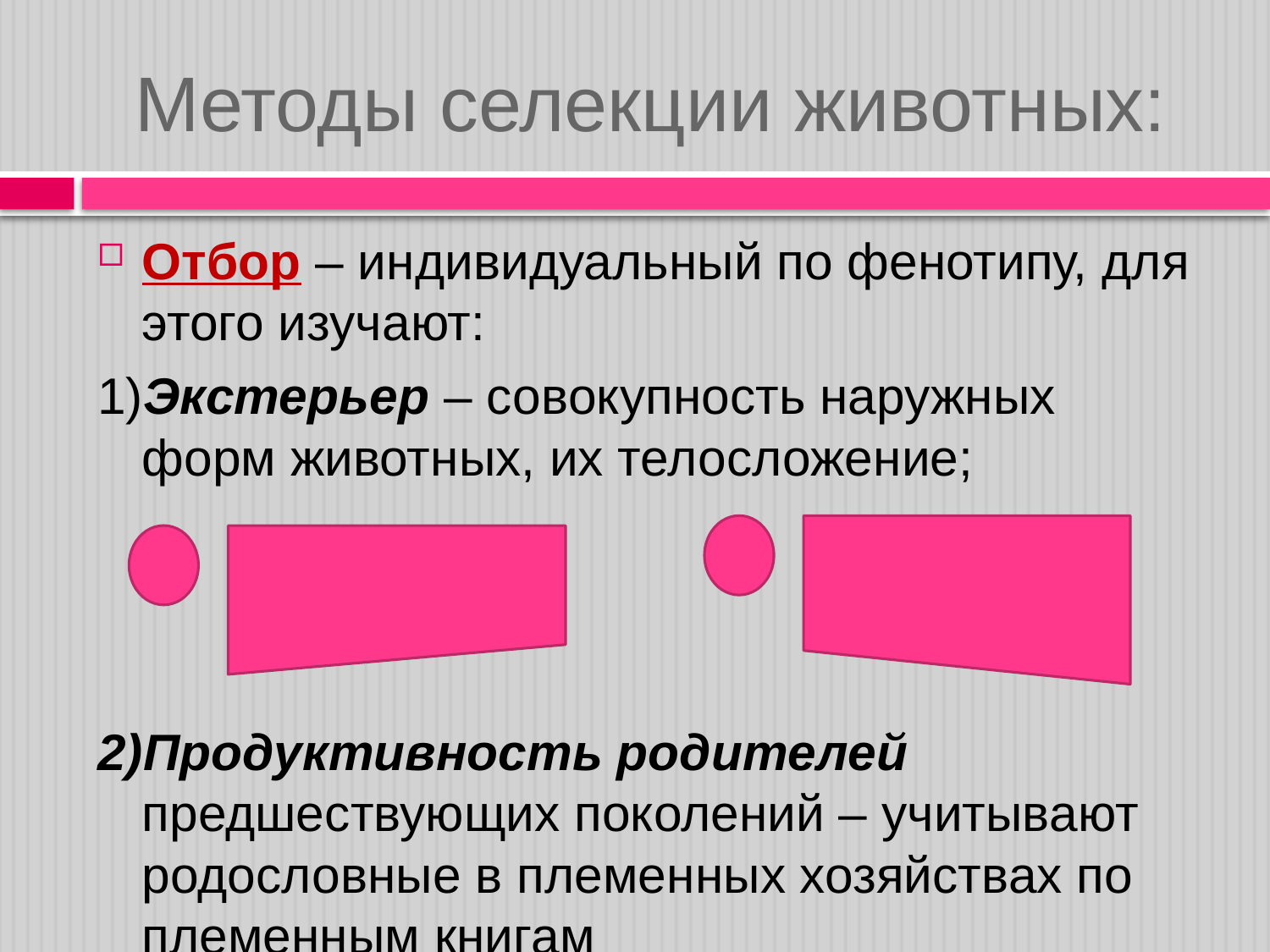

# Методы селекции животных:
Отбор – индивидуальный по фенотипу, для этого изучают:
1)Экстерьер – совокупность наружных форм животных, их телосложение;

2)Продуктивность родителей предшествующих поколений – учитывают родословные в племенных хозяйствах по племенным книгам